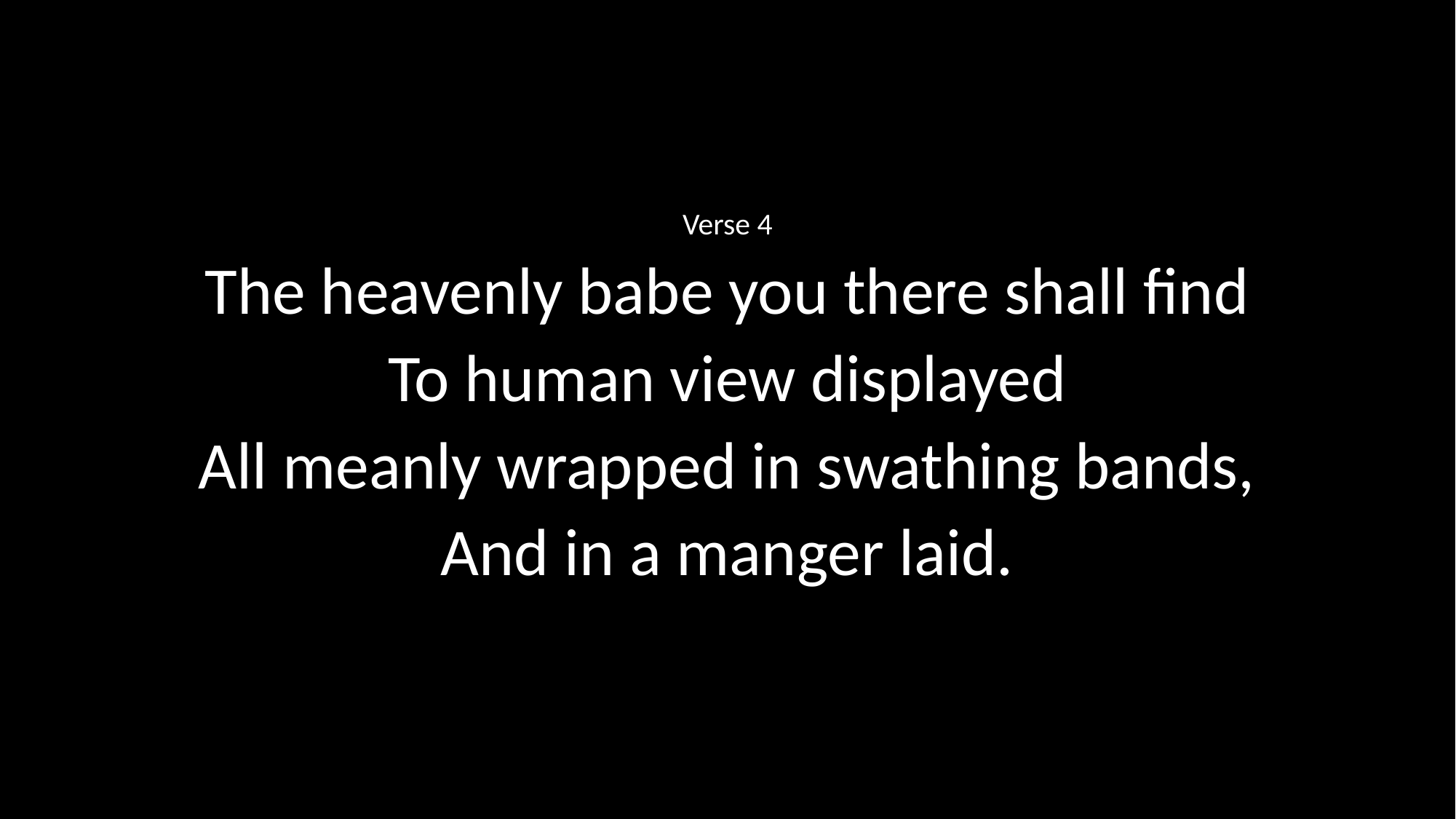

Verse 4
The heavenly babe you there shall find
To human view displayed
All meanly wrapped in swathing bands,
And in a manger laid.